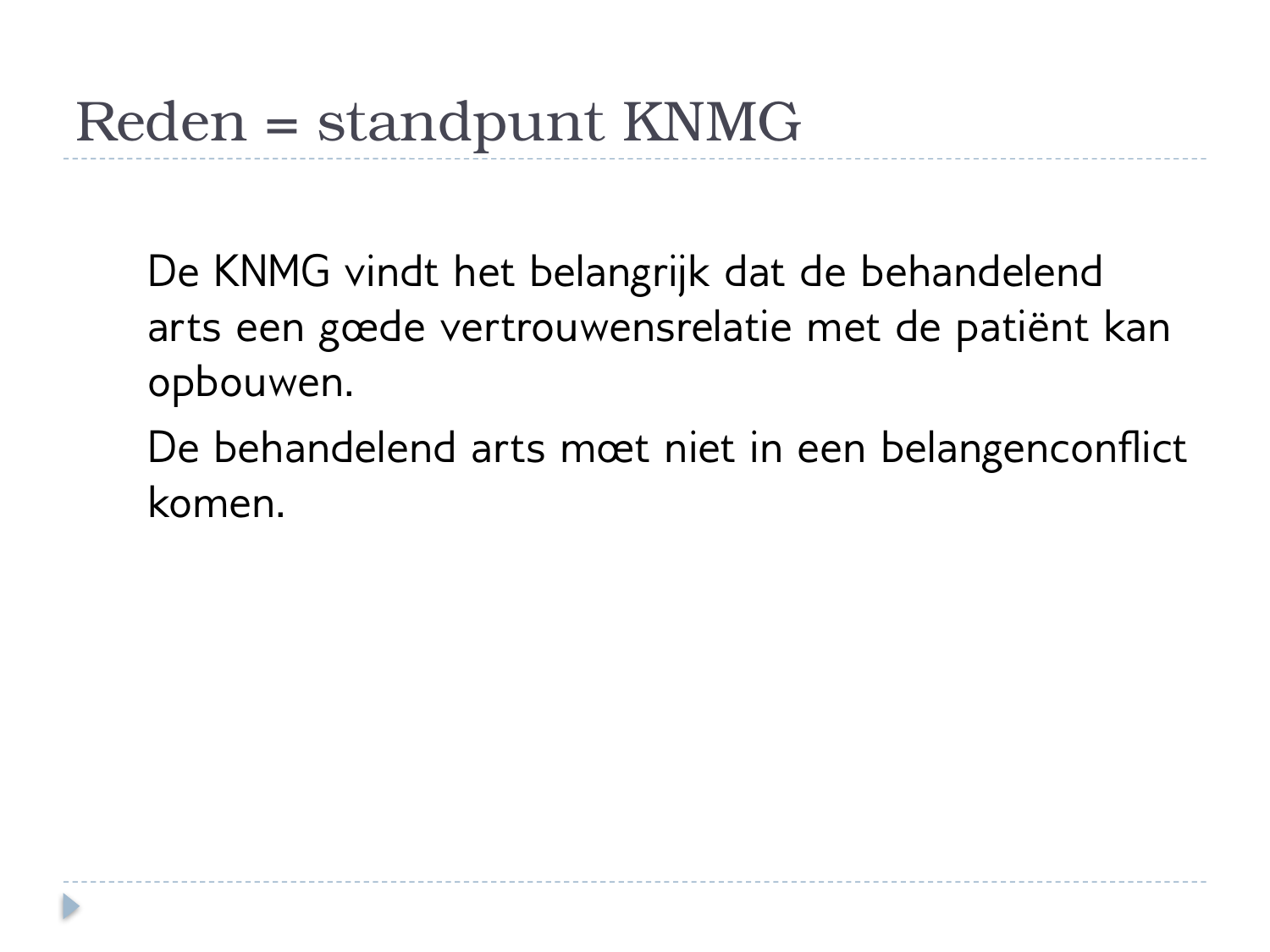

# Reden = standpunt KNMG

	De KNMG vindt het belangrijk dat de behandelend arts een goede vertrouwensrelatie met de patiënt kan opbouwen.
	De behandelend arts moet niet in een belangenconflict komen.